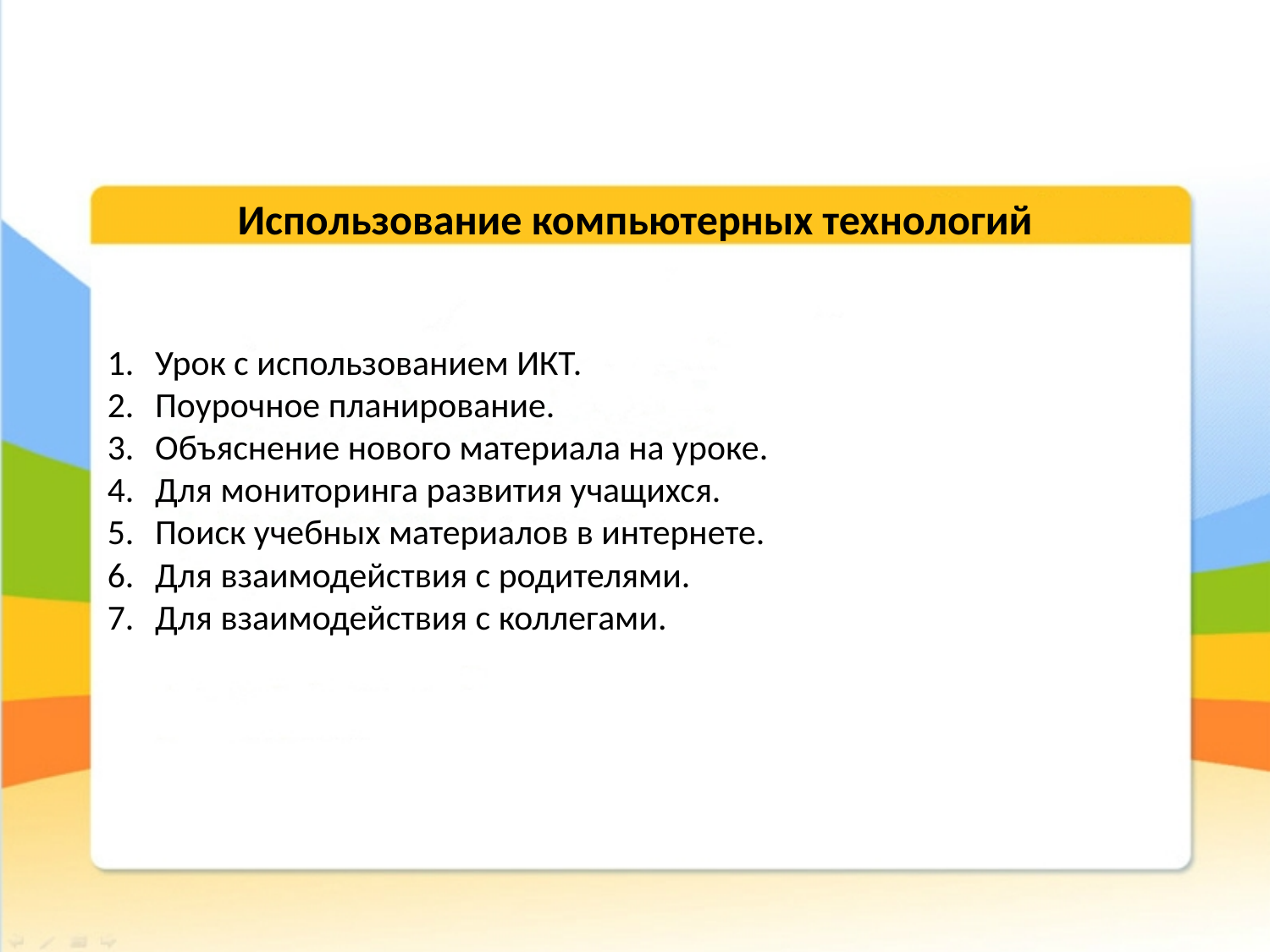

Использование компьютерных технологий

Урок с использованием ИКТ.
Поурочное планирование.
Объяснение нового материала на уроке.
Для мониторинга развития учащихся.
Поиск учебных материалов в интернете.
Для взаимодействия с родителями.
Для взаимодействия с коллегами.